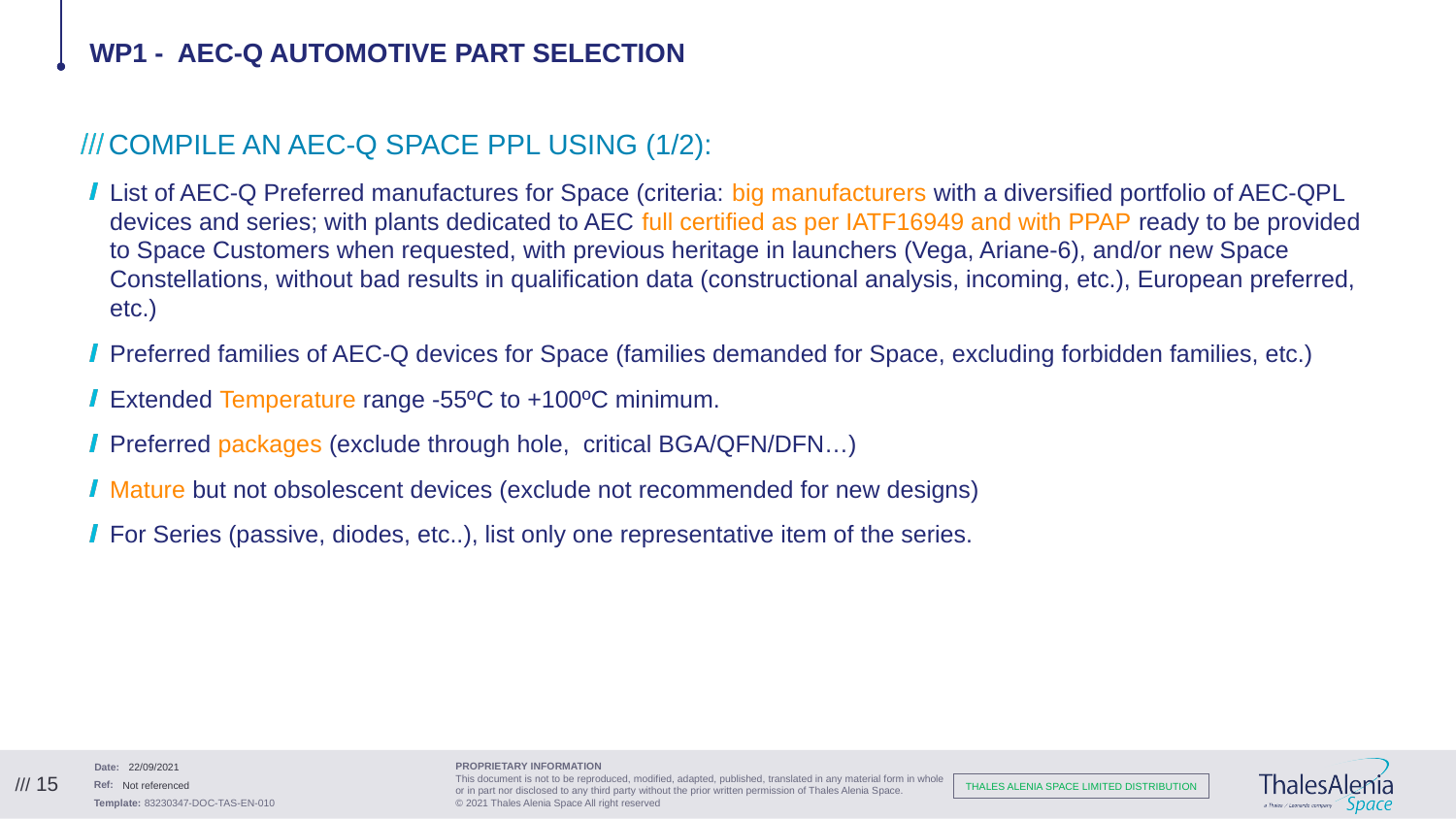

# Wp1 -  AEC-Q Automotive Part Selection
COMPILE AN AEC-Q SPACE PPL USING (1/2):
List of AEC-Q Preferred manufactures for Space (criteria: big manufacturers with a diversified portfolio of AEC-QPL devices and series; with plants dedicated to AEC full certified as per IATF16949 and with PPAP ready to be provided to Space Customers when requested, with previous heritage in launchers (Vega, Ariane-6), and/or new Space Constellations, without bad results in qualification data (constructional analysis, incoming, etc.), European preferred, etc.)
Preferred families of AEC-Q devices for Space (families demanded for Space, excluding forbidden families, etc.)
Extended Temperature range -55ºC to +100ºC minimum.
Preferred packages (exclude through hole,  critical BGA/QFN/DFN…)
Mature but not obsolescent devices (exclude not recommended for new designs)
For Series (passive, diodes, etc..), list only one representative item of the series.
22/09/2021
/// 15
Not referenced